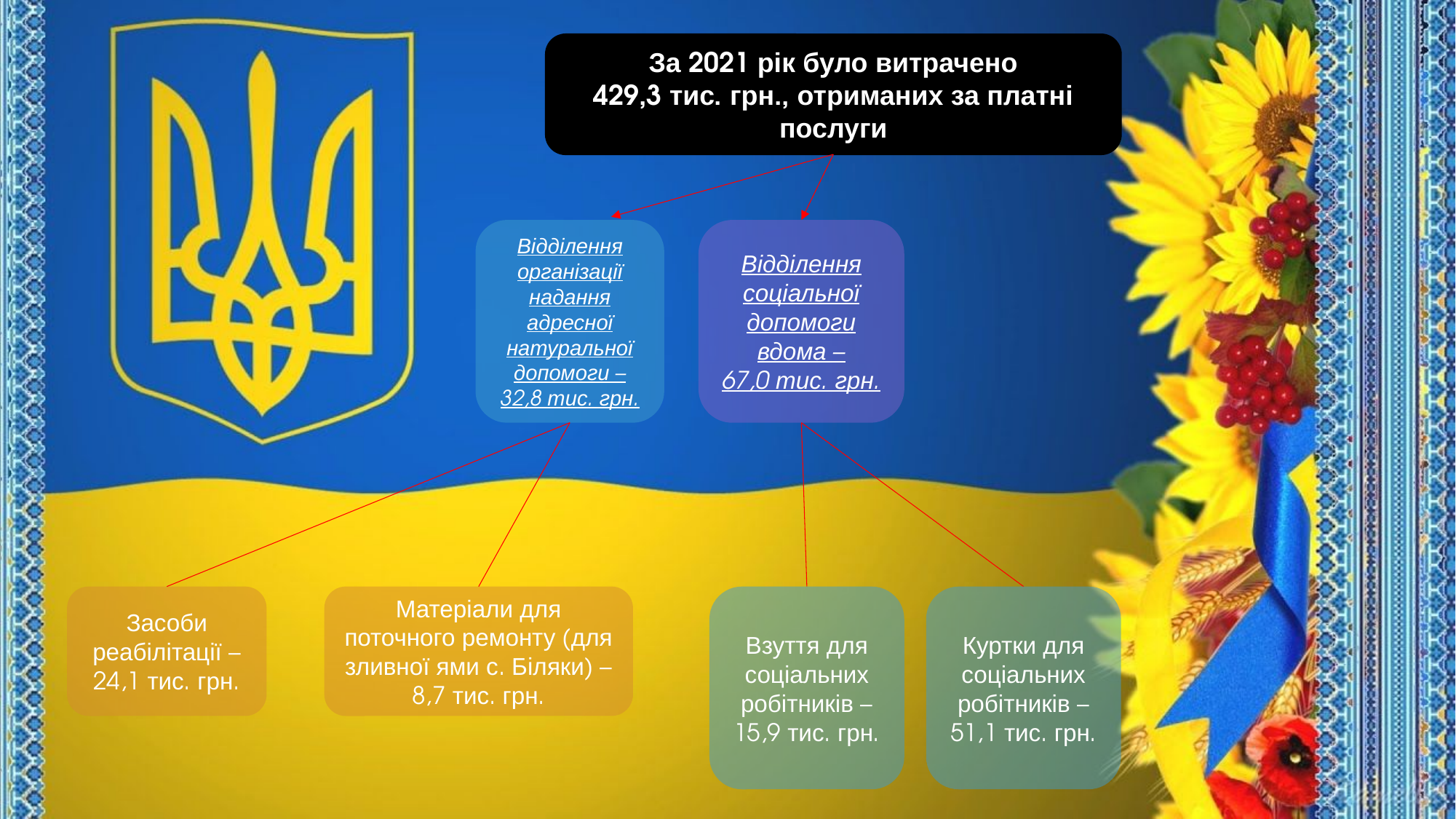

За 2021 рік було витрачено 429,3 тис. грн., отриманих за платні послуги
Відділення організації надання адресної натуральної допомоги – 32,8 тис. грн.
Відділення соціальної допомоги вдома – 67,0 тис. грн.
Засоби реабілітації – 24,1 тис. грн.
Матеріали для поточного ремонту (для зливної ями с. Біляки) – 8,7 тис. грн.
Взуття для соціальних робітників – 15,9 тис. грн.
Куртки для соціальних робітників – 51,1 тис. грн.